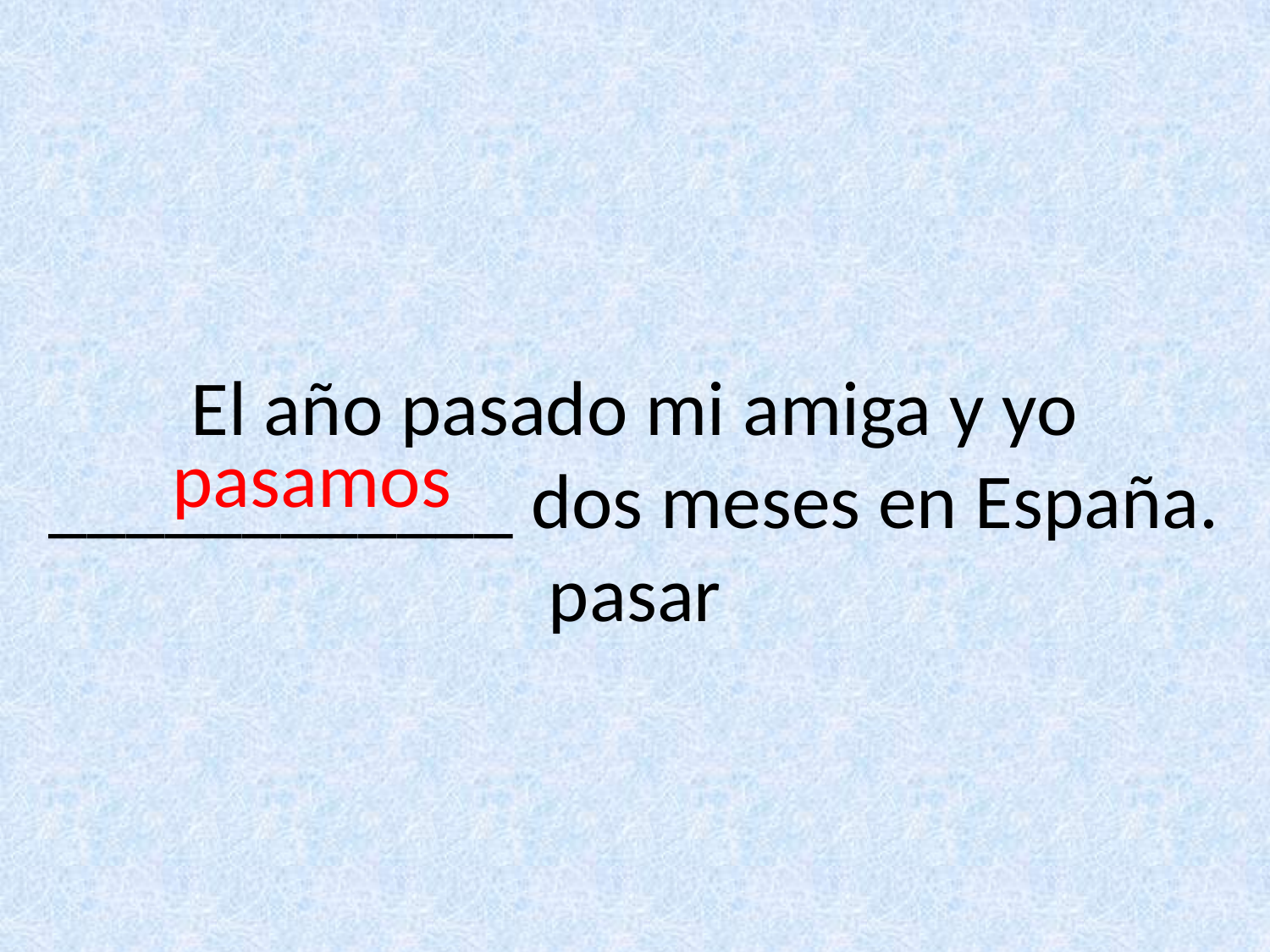

El año pasado mi amiga y yo ____________ dos meses en España.
pasar
pasamos